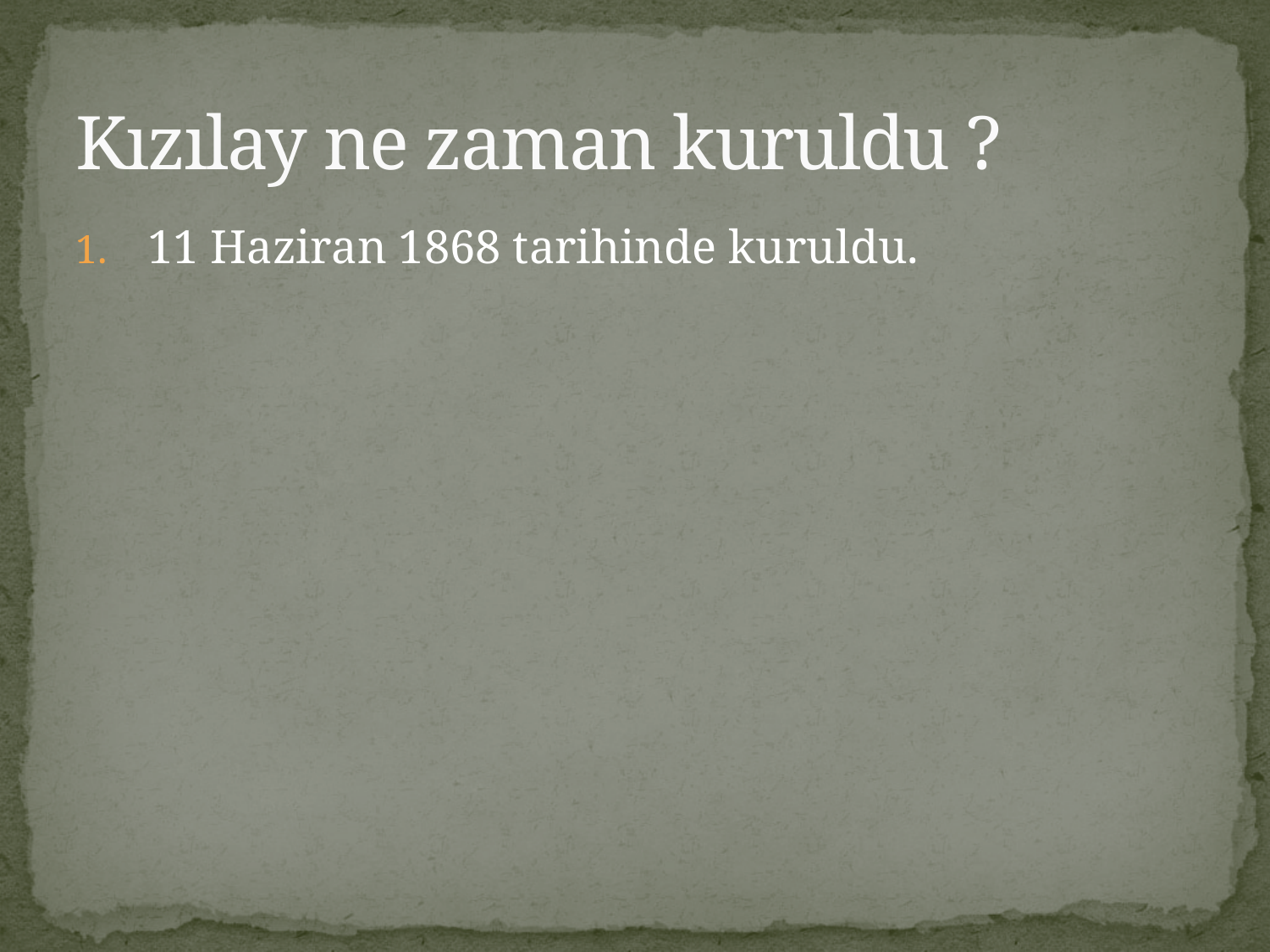

# Kızılay ne zaman kuruldu ?
11 Haziran 1868 tarihinde kuruldu.